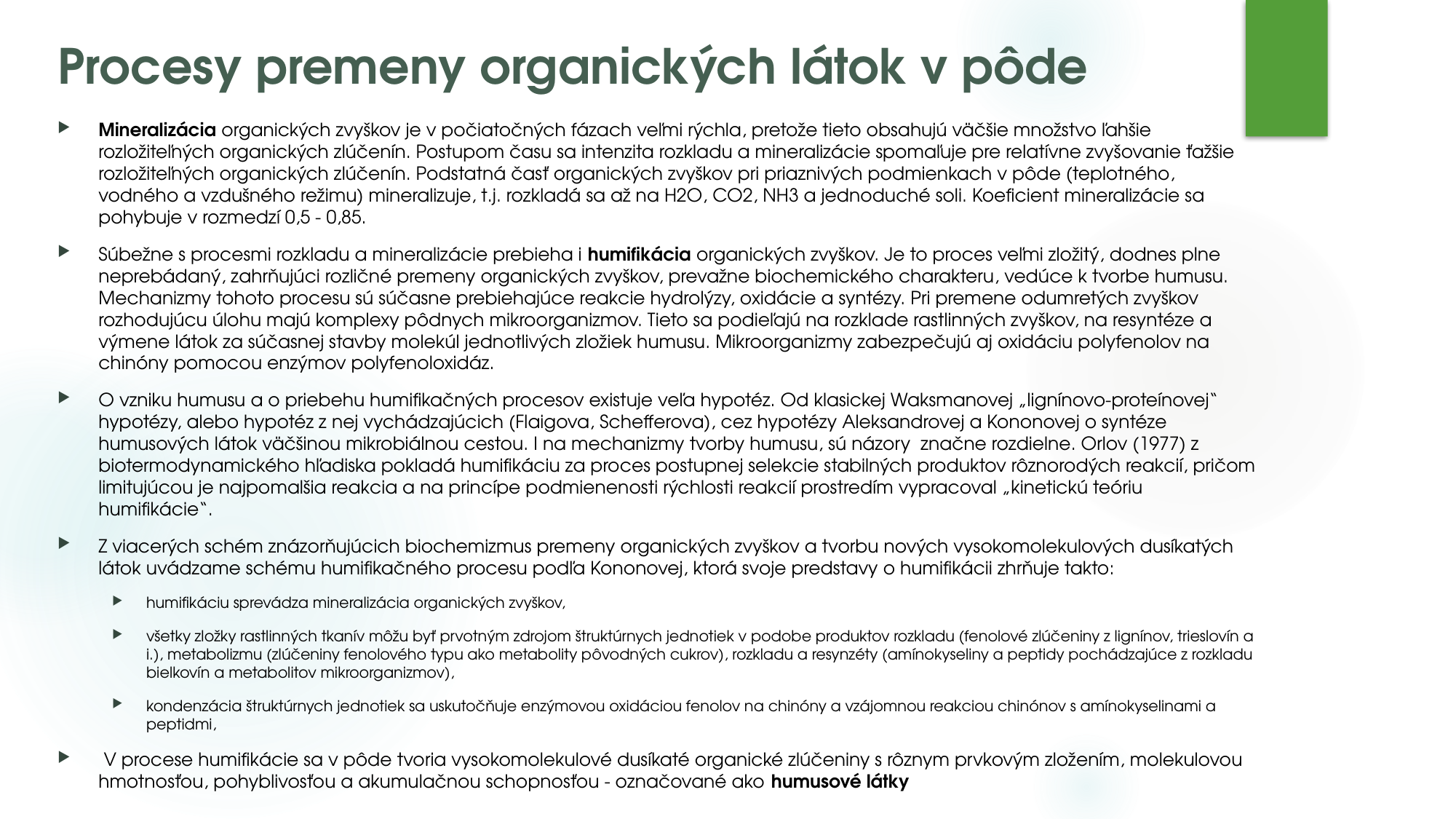

# Procesy premeny organických látok v pôde
Mineralizácia organických zvyškov je v počiatočných fázach veľmi rýchla, pretože tieto obsahujú väčšie množstvo ľahšie rozložiteľných organických zlúčenín. Postupom času sa intenzita rozkladu a mineralizácie spomaľuje pre relatívne zvyšovanie ťažšie rozložiteľných organických zlúčenín. Podstatná časť organických zvyškov pri priaznivých podmienkach v pôde (teplotného, vodného a vzdušného režimu) mineralizuje, t.j. rozkladá sa až na H2O, CO2, NH3 a jednoduché soli. Koeficient mineralizácie sa pohybuje v rozmedzí 0,5 - 0,85.
Súbežne s procesmi rozkladu a mineralizácie prebieha i humifikácia organických zvyškov. Je to proces veľmi zložitý, dodnes plne neprebádaný, zahrňujúci rozličné premeny organických zvyškov, prevažne biochemického charakteru, vedúce k tvorbe humusu. Mechanizmy tohoto procesu sú súčasne prebiehajúce reakcie hydrolýzy, oxidácie a syntézy. Pri premene odumretých zvyškov rozhodujúcu úlohu majú komplexy pôdnych mikroorganizmov. Tieto sa podieľajú na rozklade rastlinných zvyškov, na resyntéze a výmene látok za súčasnej stavby molekúl jednotlivých zložiek humusu. Mikroorganizmy zabezpečujú aj oxidáciu polyfenolov na chinóny pomocou enzýmov polyfenoloxidáz.
O vzniku humusu a o priebehu humifikačných procesov existuje veľa hypotéz. Od klasickej Waksmanovej „lignínovo-proteínovej“ hypotézy, alebo hypotéz z nej vychádzajúcich (Flaigova, Schefferova), cez hypotézy Aleksandrovej a Kononovej o syntéze humusových látok väčšinou mikrobiálnou cestou. I na mechanizmy tvorby humusu, sú názory  značne rozdielne. Orlov (1977) z biotermodynamického hľadiska pokladá humifikáciu za proces postupnej selekcie stabilných produktov rôznorodých reakcií, pričom limitujúcou je najpomalšia reakcia a na princípe podmienenosti rýchlosti reakcií prostredím vypracoval „kinetickú teóriu humifikácie“.
Z viacerých schém znázorňujúcich biochemizmus premeny organických zvyškov a tvorbu nových vysokomolekulových dusíkatých látok uvádzame schému humifikačného procesu podľa Kononovej, ktorá svoje predstavy o humifikácii zhrňuje takto:
humifikáciu sprevádza mineralizácia organických zvyškov,
všetky zložky rastlinných tkanív môžu byť prvotným zdrojom štruktúrnych jednotiek v podobe produktov rozkladu (fenolové zlúčeniny z lignínov, trieslovín a i.), metabolizmu (zlúčeniny fenolového typu ako metabolity pôvodných cukrov), rozkladu a resynzéty (amínokyseliny a peptidy pochádzajúce z rozkladu bielkovín a metabolitov mikroorganizmov),
kondenzácia štruktúrnych jednotiek sa uskutočňuje enzýmovou oxidáciou fenolov na chinóny a vzájomnou reakciou chinónov s amínokyselinami a peptidmi,
 V procese humifikácie sa v pôde tvoria vysokomolekulové dusíkaté organické zlúčeniny s rôznym prvkovým zložením, molekulovou hmotnosťou, pohyblivosťou a akumulačnou schopnosťou - označované ako humusové látky